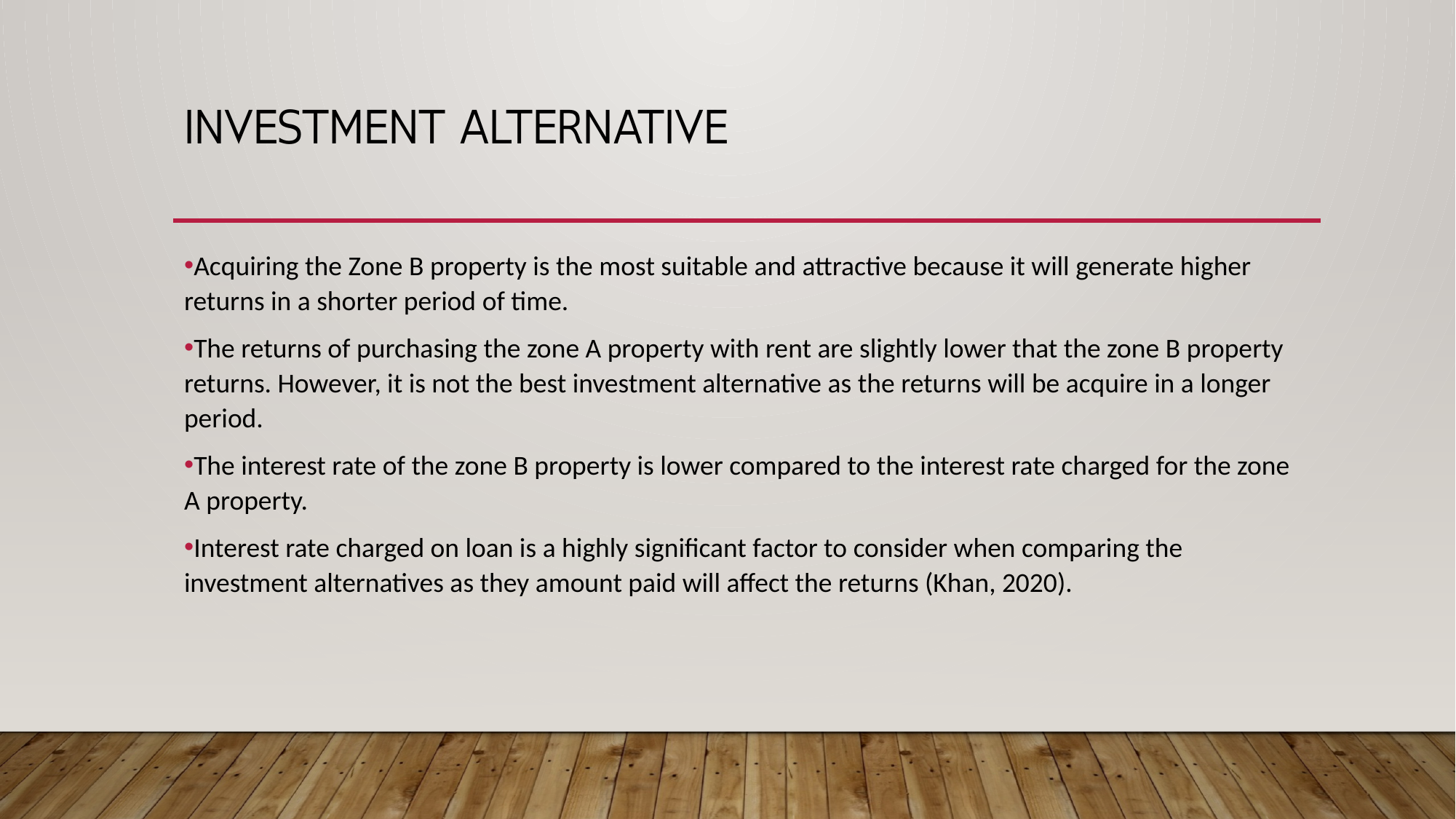

# Investment alternative
Acquiring the Zone B property is the most suitable and attractive because it will generate higher returns in a shorter period of time.
The returns of purchasing the zone A property with rent are slightly lower that the zone B property returns. However, it is not the best investment alternative as the returns will be acquire in a longer period.
The interest rate of the zone B property is lower compared to the interest rate charged for the zone A property.
Interest rate charged on loan is a highly significant factor to consider when comparing the investment alternatives as they amount paid will affect the returns (Khan, 2020).